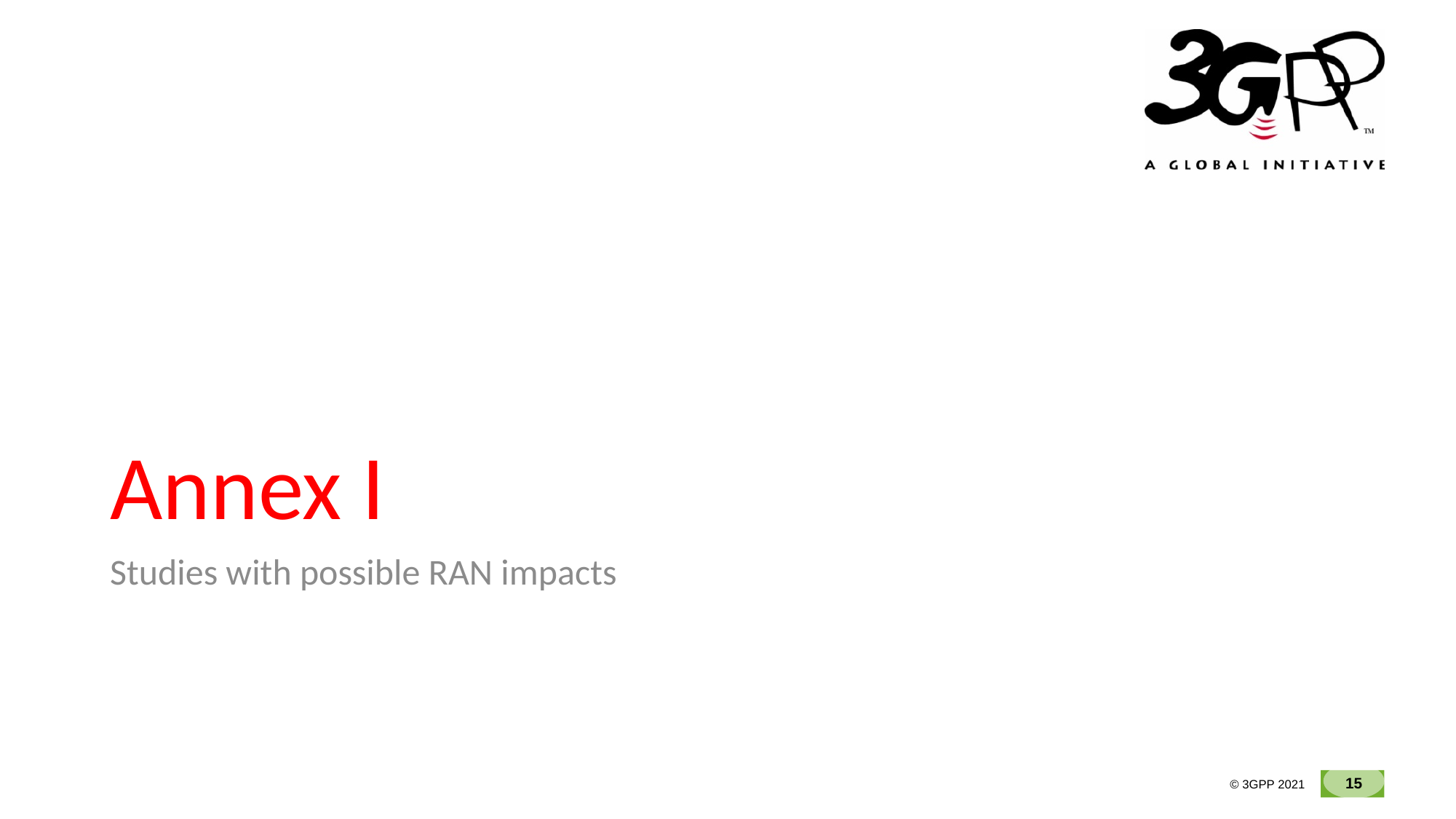

# Annex I
Studies with possible RAN impacts